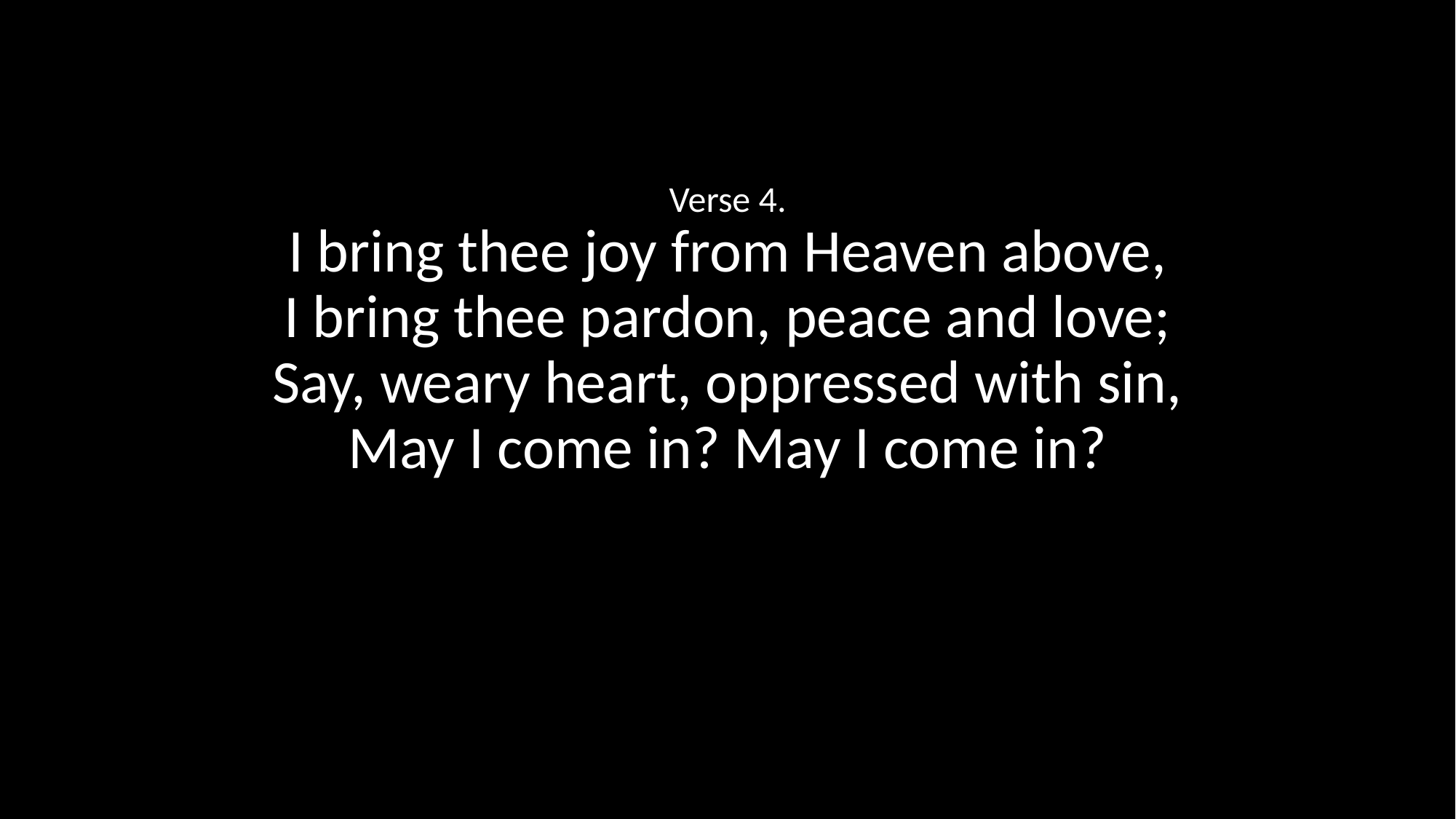

Verse 4.
I bring thee joy from Heaven above,
I bring thee pardon, peace and love;
Say, weary heart, oppressed with sin,
May I come in? May I come in?